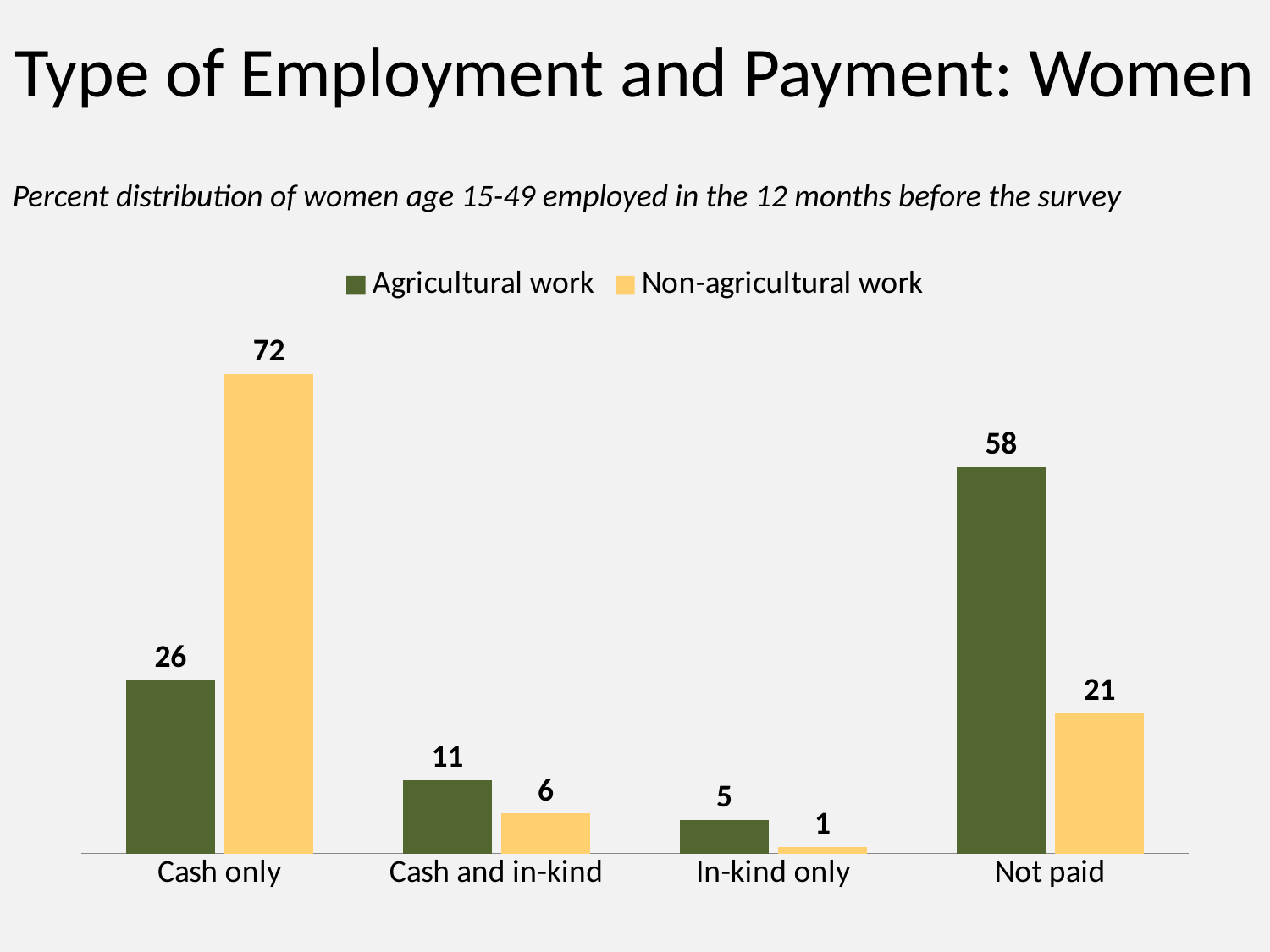

# Type of Employment and Payment: Women
Percent distribution of women age 15-49 employed in the 12 months before the survey

### Chart

| Category | Agricultural work | Non-agricultural work |
|---|---|---|
| Cash only | 26.0 | 72.0 |
| Cash and in-kind | 11.0 | 6.0 |
| In-kind only | 5.0 | 1.0 |
| Not paid | 58.0 | 21.0 |